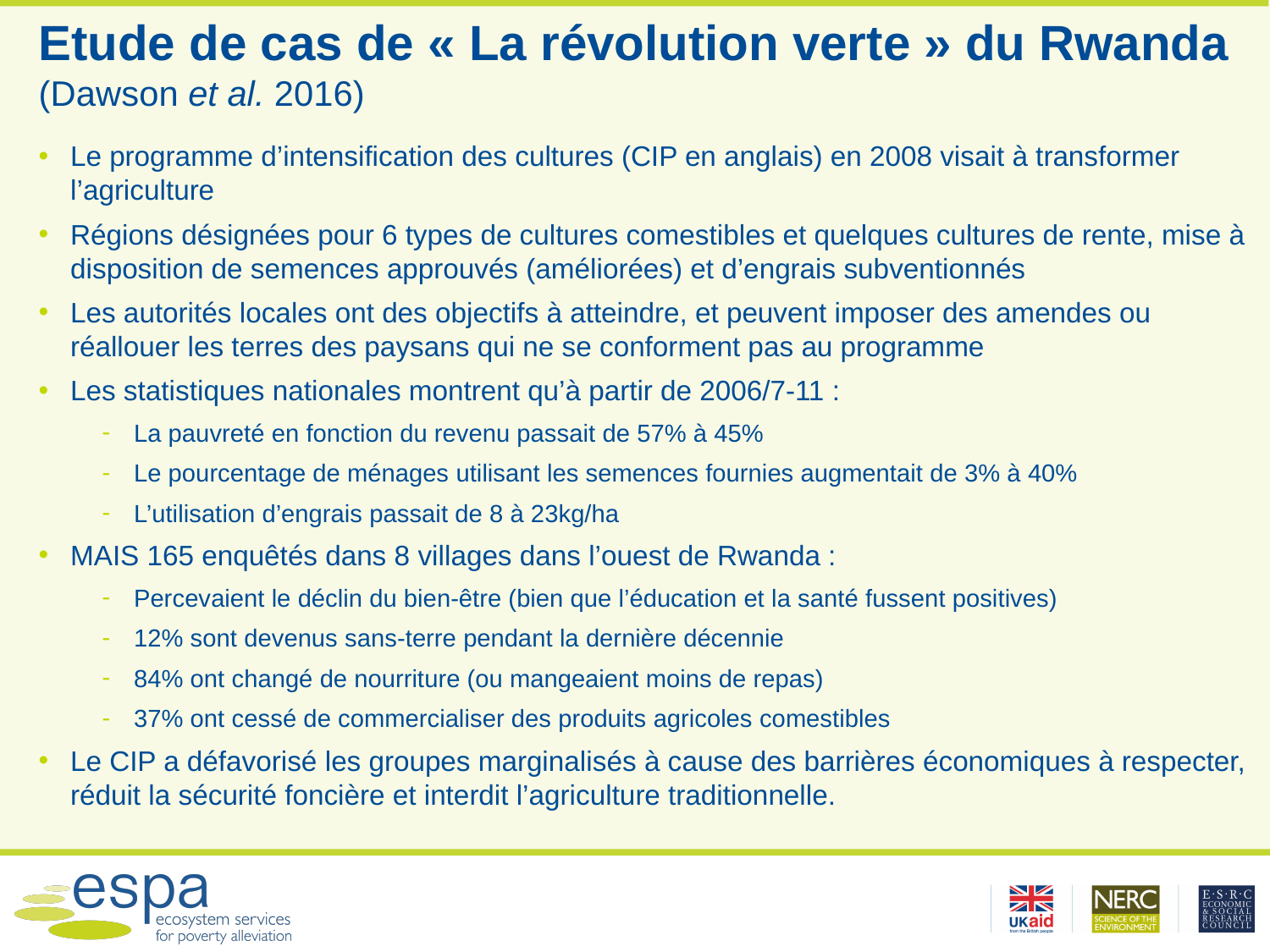

# Etude de cas de « La révolution verte » du Rwanda (Dawson et al. 2016)
Le programme d’intensification des cultures (CIP en anglais) en 2008 visait à transformer l’agriculture
Régions désignées pour 6 types de cultures comestibles et quelques cultures de rente, mise à disposition de semences approuvés (améliorées) et d’engrais subventionnés
Les autorités locales ont des objectifs à atteindre, et peuvent imposer des amendes ou réallouer les terres des paysans qui ne se conforment pas au programme
Les statistiques nationales montrent qu’à partir de 2006/7-11 :
La pauvreté en fonction du revenu passait de 57% à 45%
Le pourcentage de ménages utilisant les semences fournies augmentait de 3% à 40%
L’utilisation d’engrais passait de 8 à 23kg/ha
MAIS 165 enquêtés dans 8 villages dans l’ouest de Rwanda :
Percevaient le déclin du bien-être (bien que l’éducation et la santé fussent positives)
12% sont devenus sans-terre pendant la dernière décennie
84% ont changé de nourriture (ou mangeaient moins de repas)
37% ont cessé de commercialiser des produits agricoles comestibles
Le CIP a défavorisé les groupes marginalisés à cause des barrières économiques à respecter, réduit la sécurité foncière et interdit l’agriculture traditionnelle.